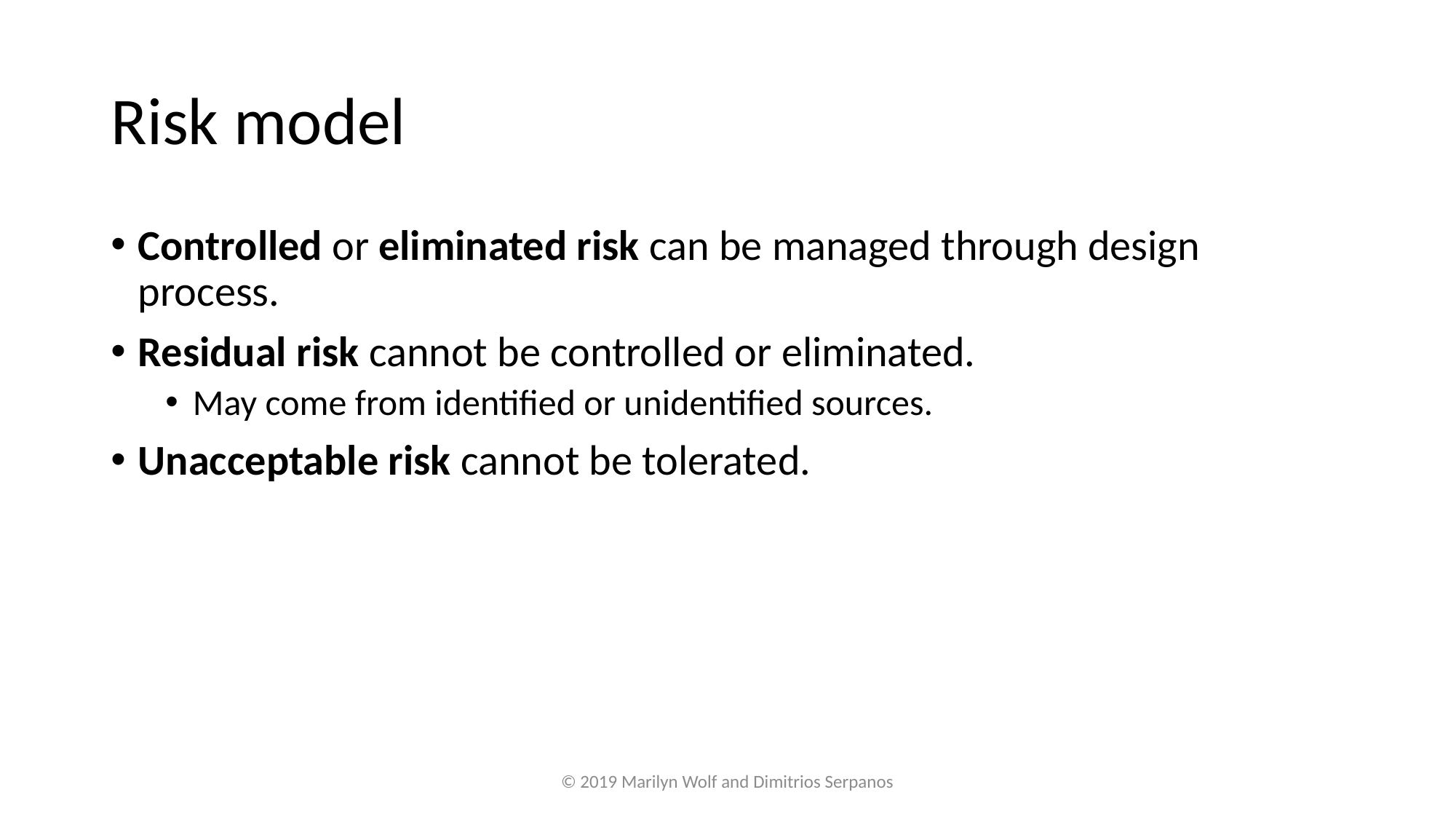

# Risk model
Controlled or eliminated risk can be managed through design process.
Residual risk cannot be controlled or eliminated.
May come from identified or unidentified sources.
Unacceptable risk cannot be tolerated.
© 2019 Marilyn Wolf and Dimitrios Serpanos